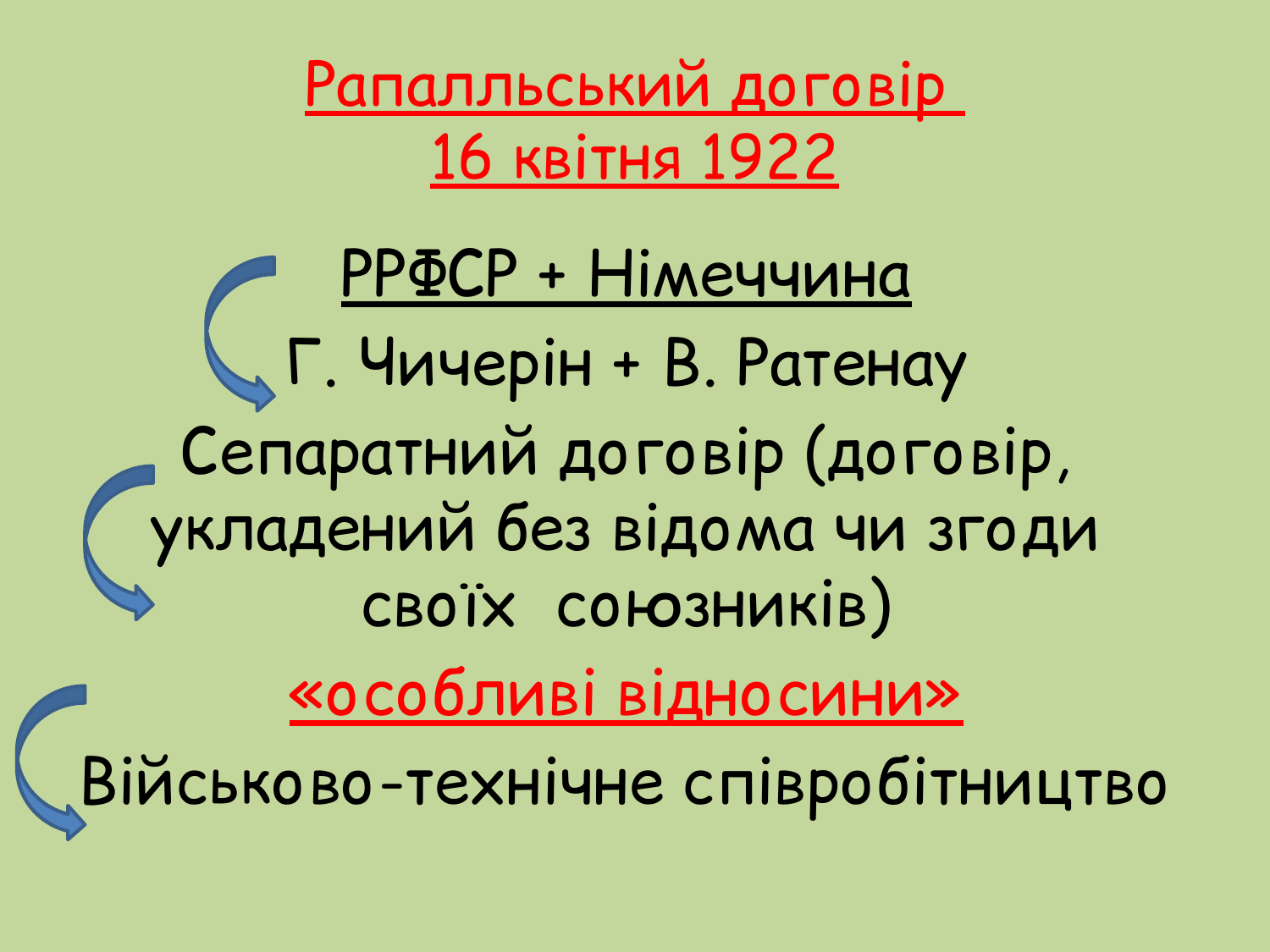

# Рапалльський договір 16 квітня 1922
РРФСР + Німеччина
Г. Чичерін + В. Ратенау
Сепаратний договір (договір, укладений без відома чи згоди своїх  союзників)
«особливі відносини»
Військово-технічне співробітництво